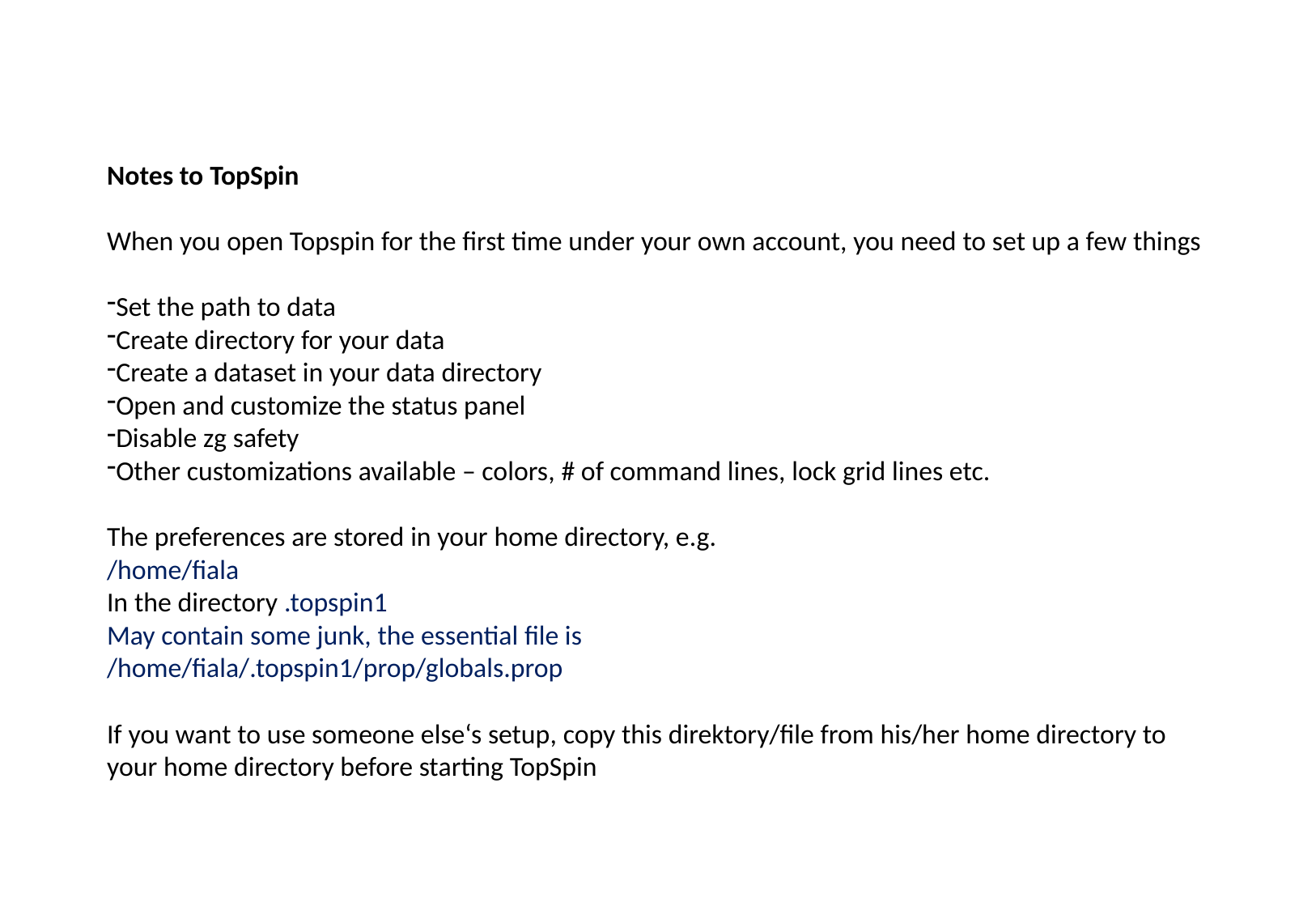

Notes to TopSpin

When you open Topspin for the first time under your own account, you need to set up a few things

Set the path to data
Create directory for your data
Create a dataset in your data directory
Open and customize the status panel
Disable zg safety
Other customizations available – colors, # of command lines, lock grid lines etc.

The preferences are stored in your home directory, e.g.
/home/fiala
In the directory .topspin1
May contain some junk, the essential file is
/home/fiala/.topspin1/prop/globals.prop

If you want to use someone else‘s setup, copy this direktory/file from his/her home directory to your home directory before starting TopSpin